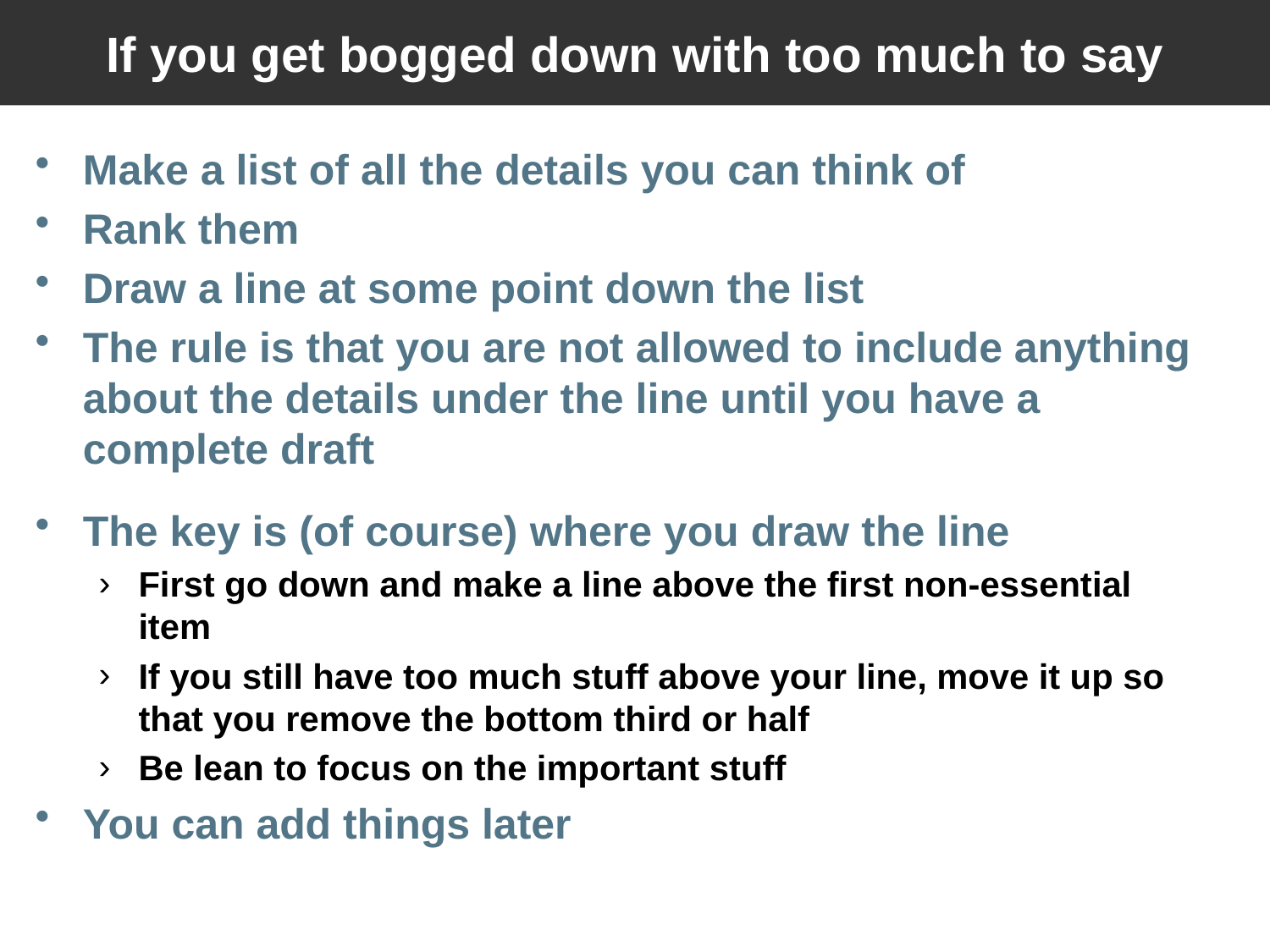

# If you get bogged down with too much to say
Make a list of all the details you can think of
Rank them
Draw a line at some point down the list
The rule is that you are not allowed to include anything about the details under the line until you have a complete draft
The key is (of course) where you draw the line
First go down and make a line above the first non-essential item
If you still have too much stuff above your line, move it up so that you remove the bottom third or half
Be lean to focus on the important stuff
You can add things later